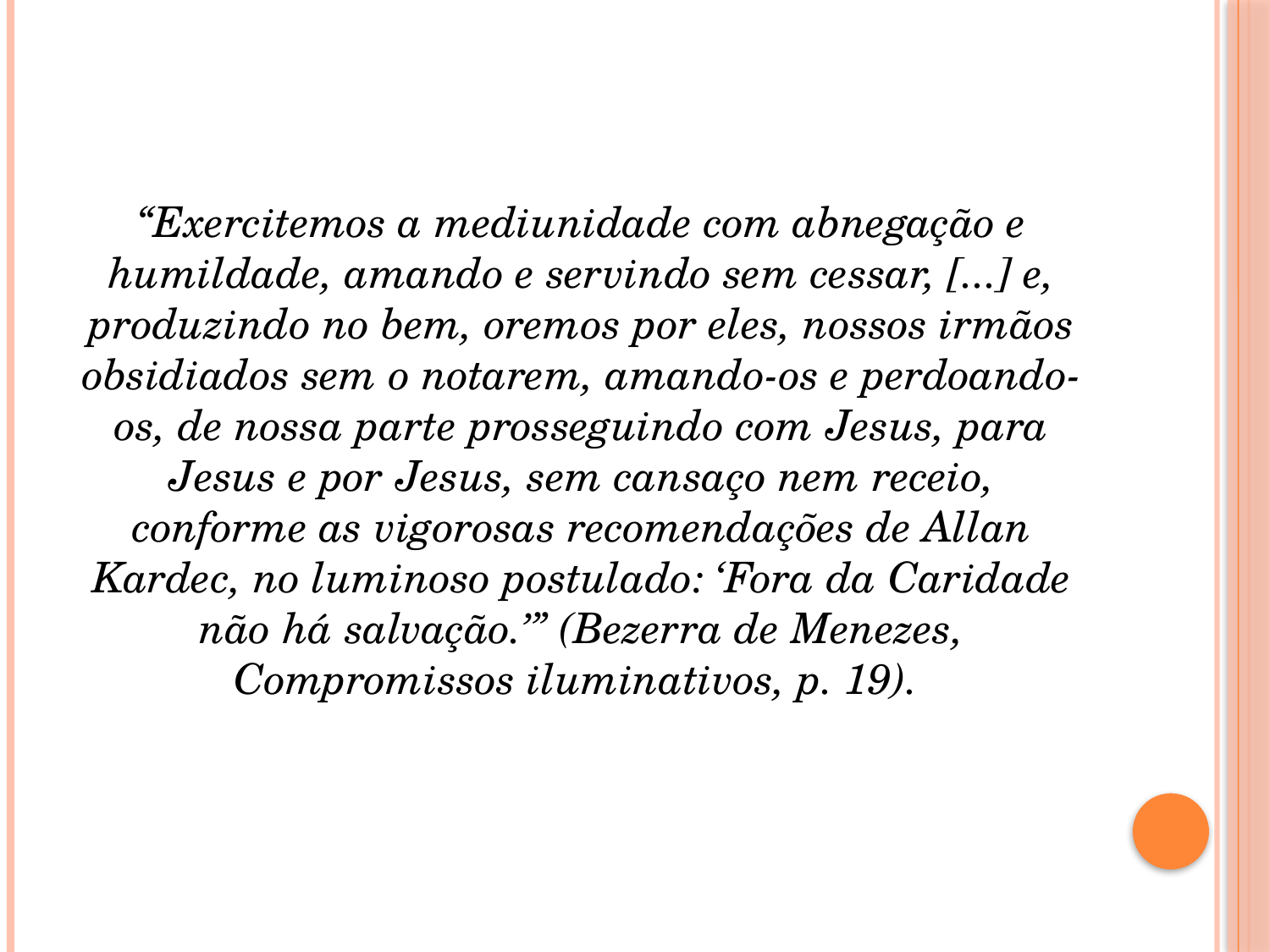

“Exercitemos a mediunidade com abnegação e humildade, amando e servindo sem cessar, [...] e, produzindo no bem, oremos por eles, nossos irmãos obsidiados sem o notarem, amando-os e perdoando-os, de nossa parte prosseguindo com Jesus, para Jesus e por Jesus, sem cansaço nem receio, conforme as vigorosas recomendações de Allan Kardec, no luminoso postulado: ‘Fora da Caridade não há salvação.’” (Bezerra de Menezes, Compromissos iluminativos, p. 19).